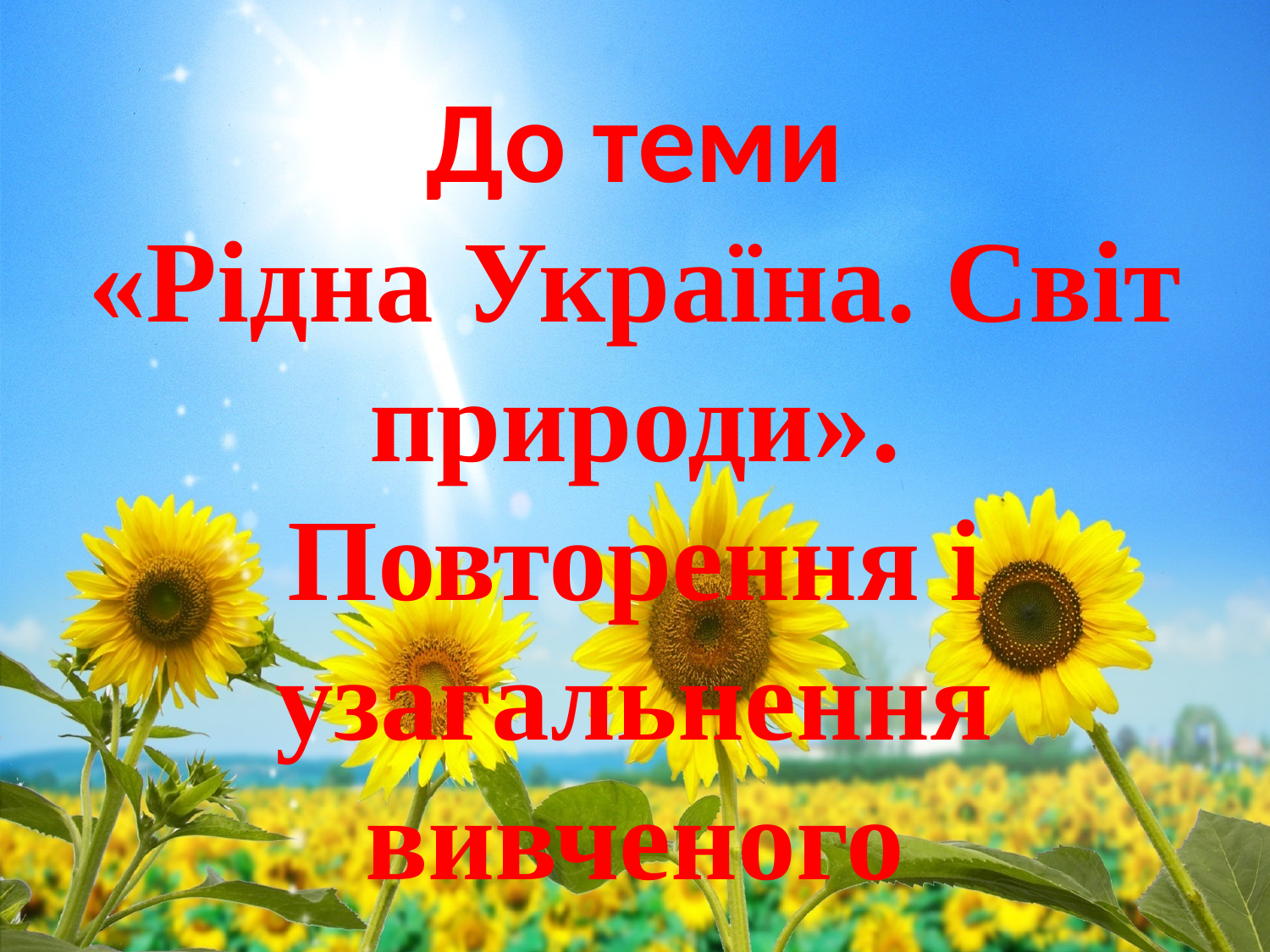

До теми
«Рідна Україна. Світ природи».
Повторення і узагальнення вивченого